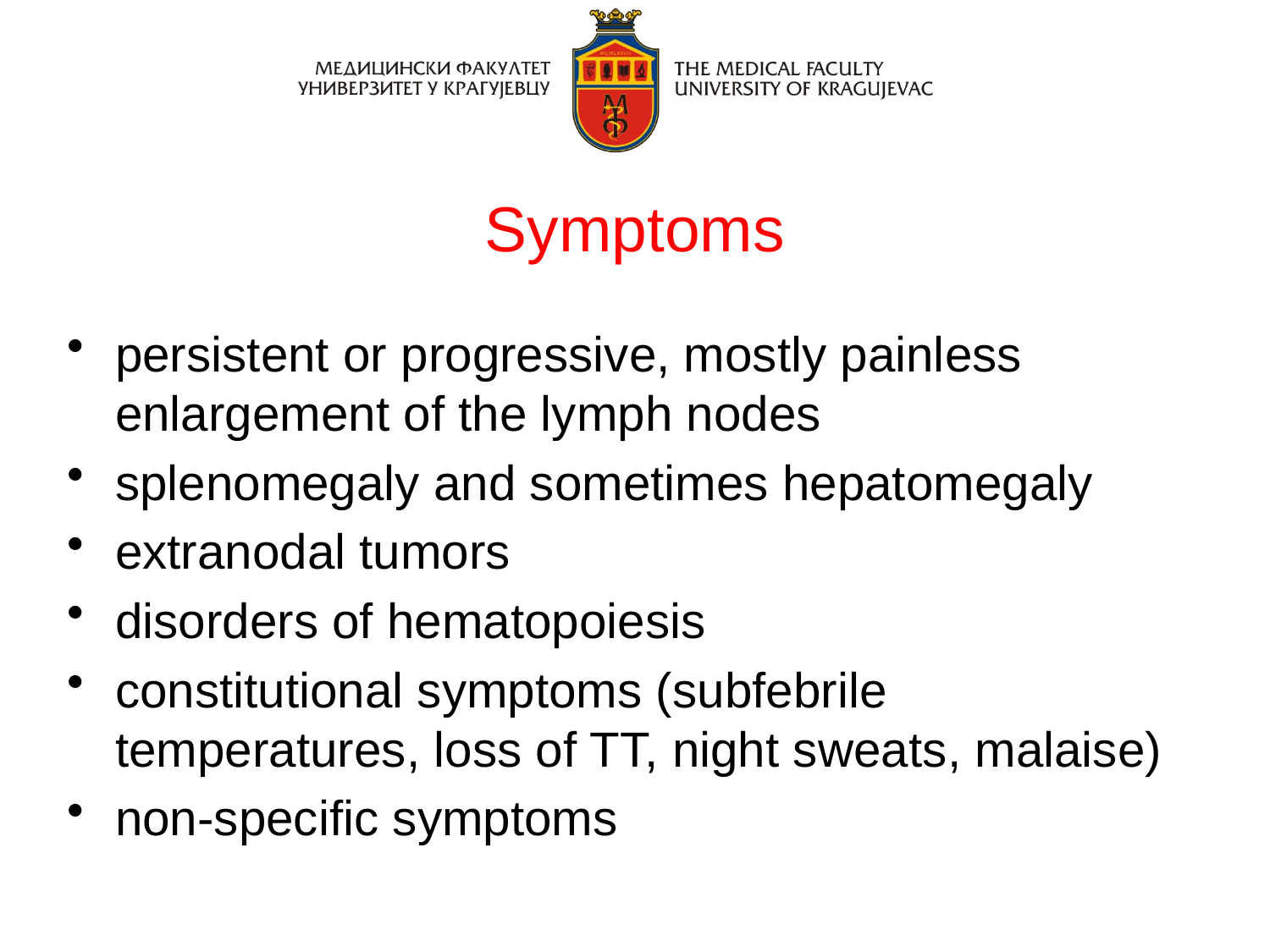

# Symptoms
persistent or progressive, mostly painless enlargement of the lymph nodes
splenomegaly and sometimes hepatomegaly
extranodal tumors
disorders of hematopoiesis
constitutional symptoms (subfebrile temperatures, loss of TT, night sweats, malaise)
non-specific symptoms